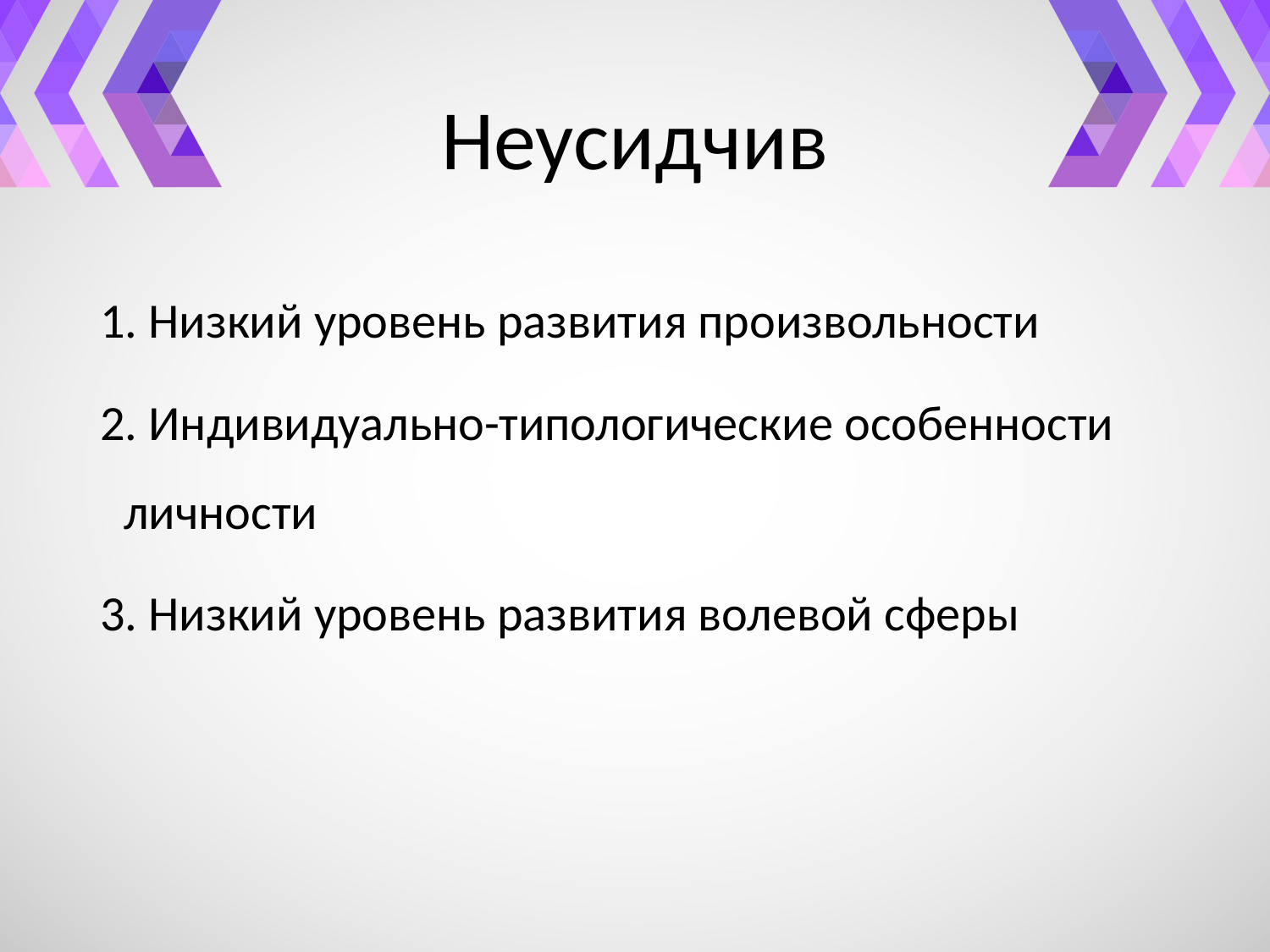

# Неусидчив
1. Низкий уровень развития произвольности
2. Индивидуально-типологические особенности личности
3. Низкий уровень развития волевой сферы